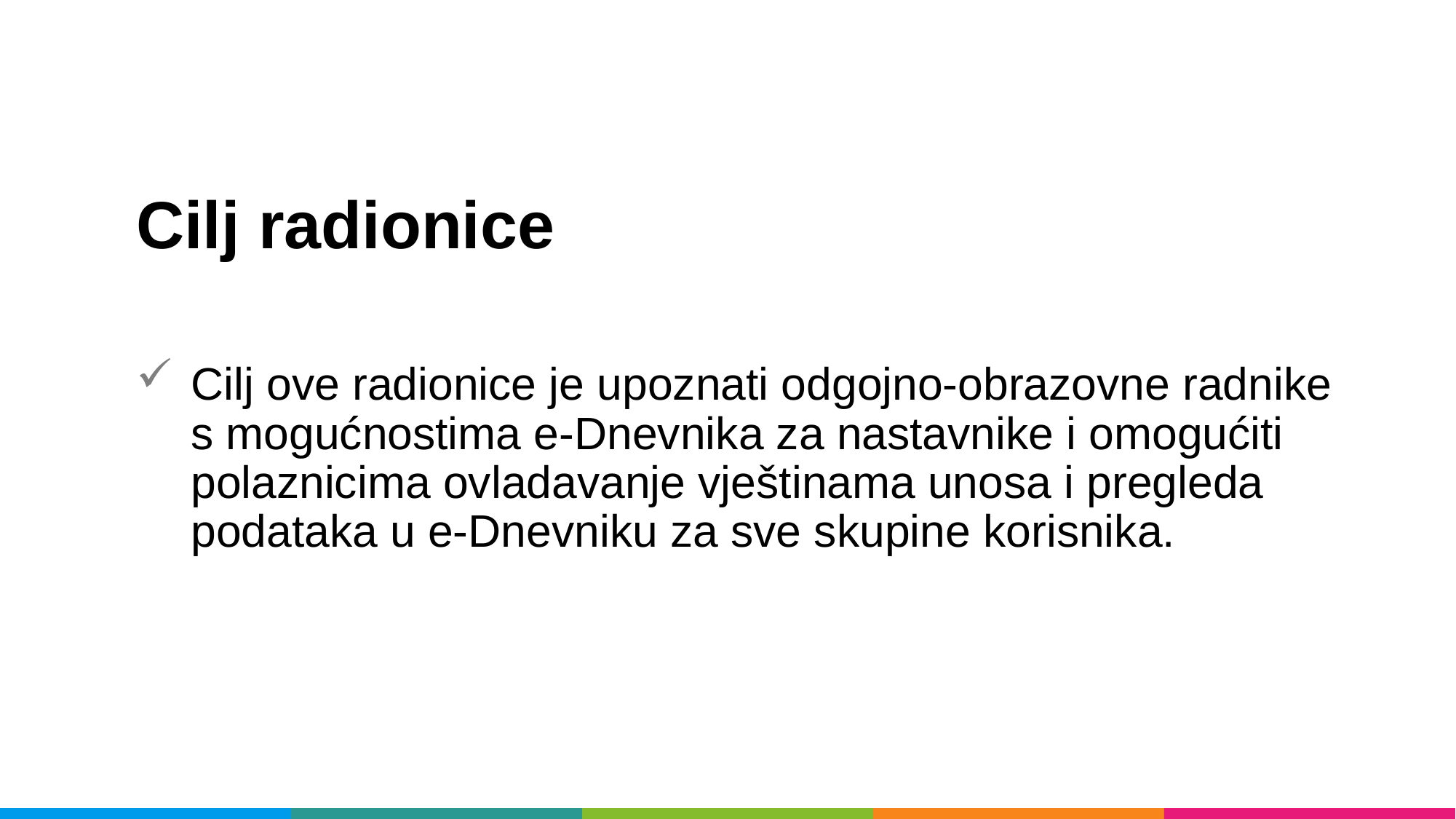

Cilj radionice

Cilj ove radionice je upoznati odgojno-obrazovne radnike s mogućnostima e-Dnevnika za nastavnike i omogućiti polaznicima ovladavanje vještinama unosa i pregleda podataka u e-Dnevniku za sve skupine korisnika.